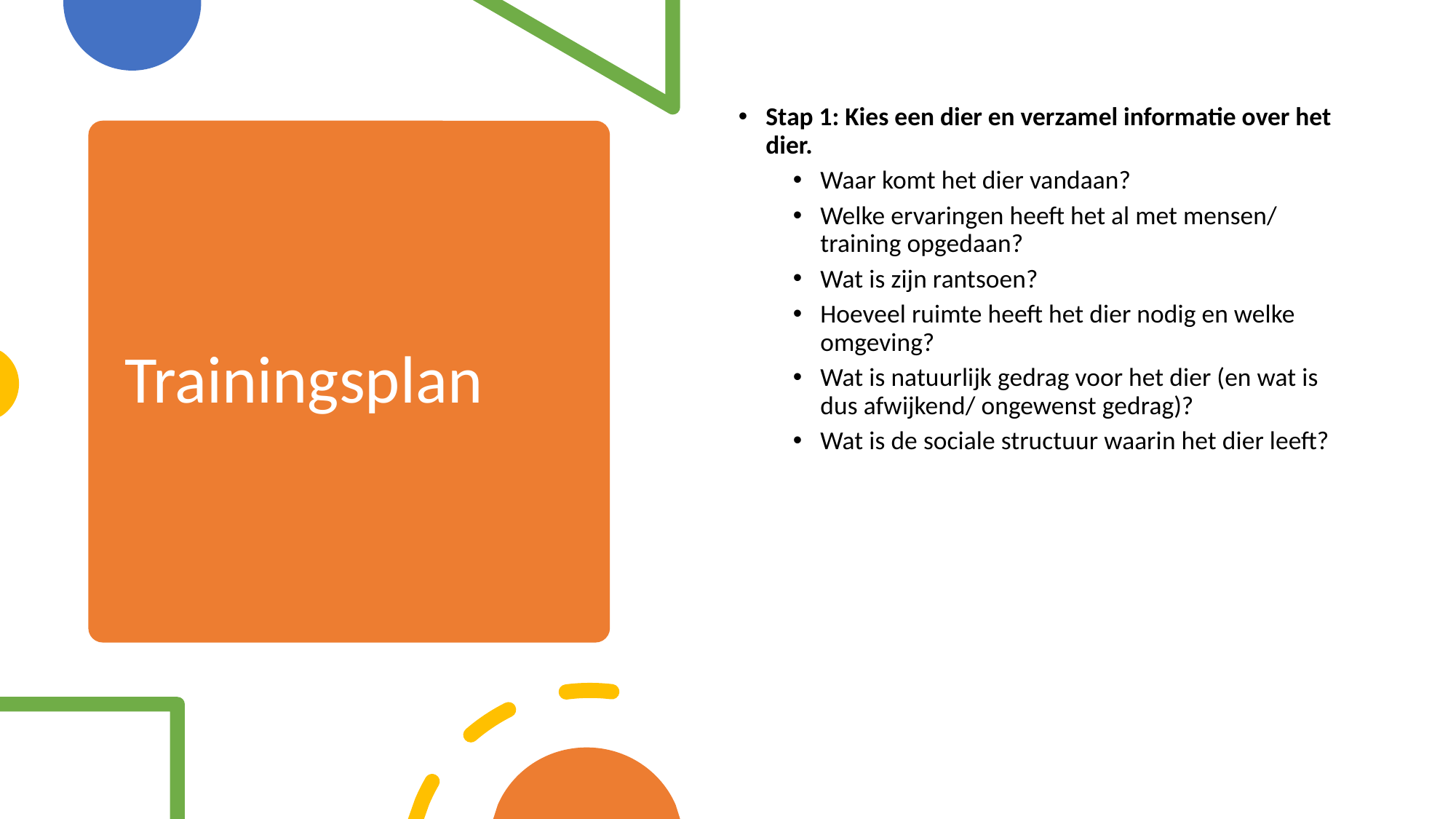

Stap 1: Kies een dier en verzamel informatie over het dier.
Waar komt het dier vandaan?
Welke ervaringen heeft het al met mensen/ training opgedaan?
Wat is zijn rantsoen?
Hoeveel ruimte heeft het dier nodig en welke omgeving?
Wat is natuurlijk gedrag voor het dier (en wat is dus afwijkend/ ongewenst gedrag)?
Wat is de sociale structuur waarin het dier leeft?

# Trainingsplan